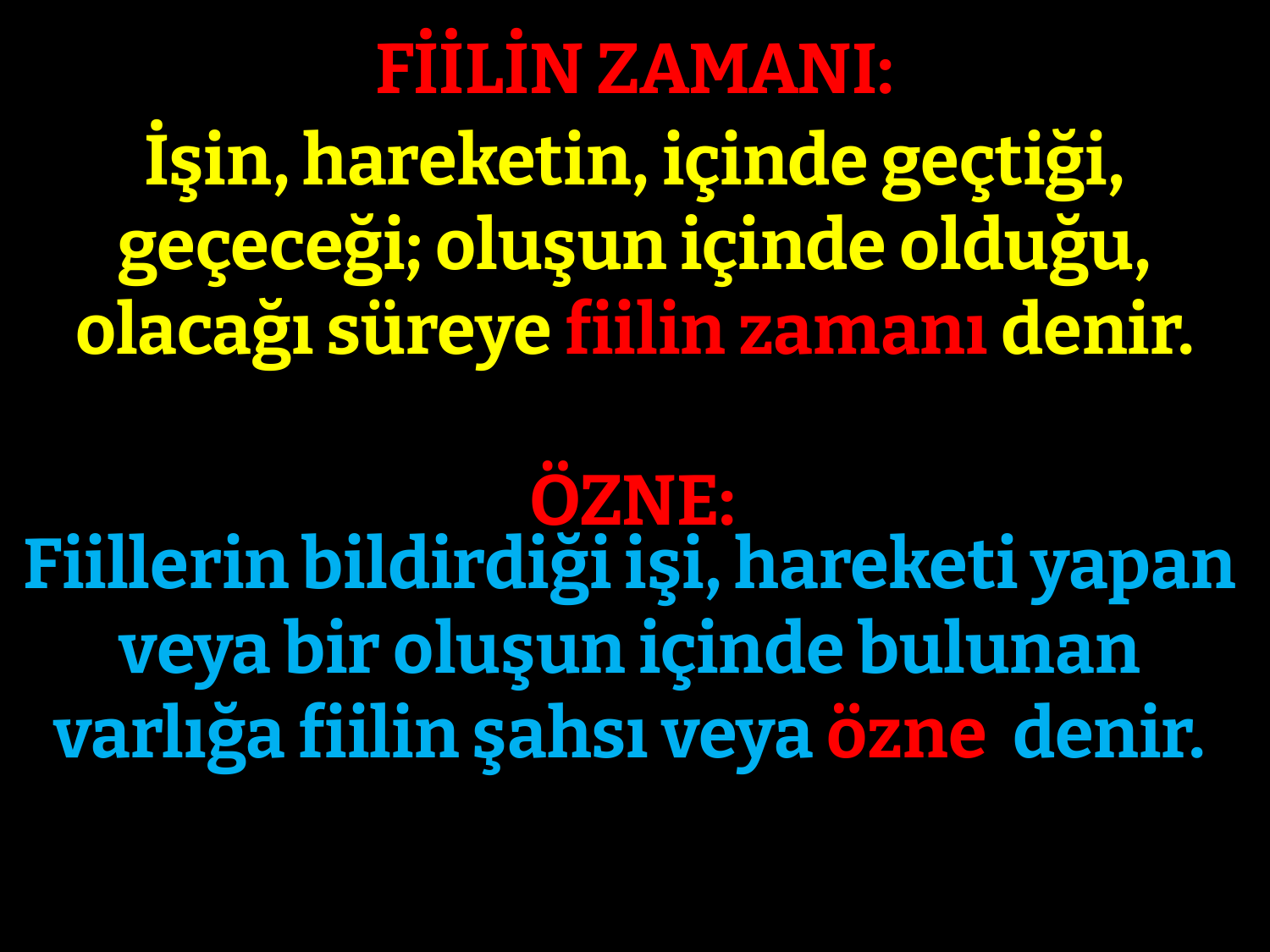

FİİLİN ZAMANI:
İşin, hareketin, içinde geçtiği, geçeceği; oluşun içinde olduğu, olacağı süreye fiilin zamanı denir.

#
ÖZNE:
Fiillerin bildirdiği işi, hareketi yapan veya bir oluşun içinde bulunan varlığa fiilin şahsı veya özne  denir.